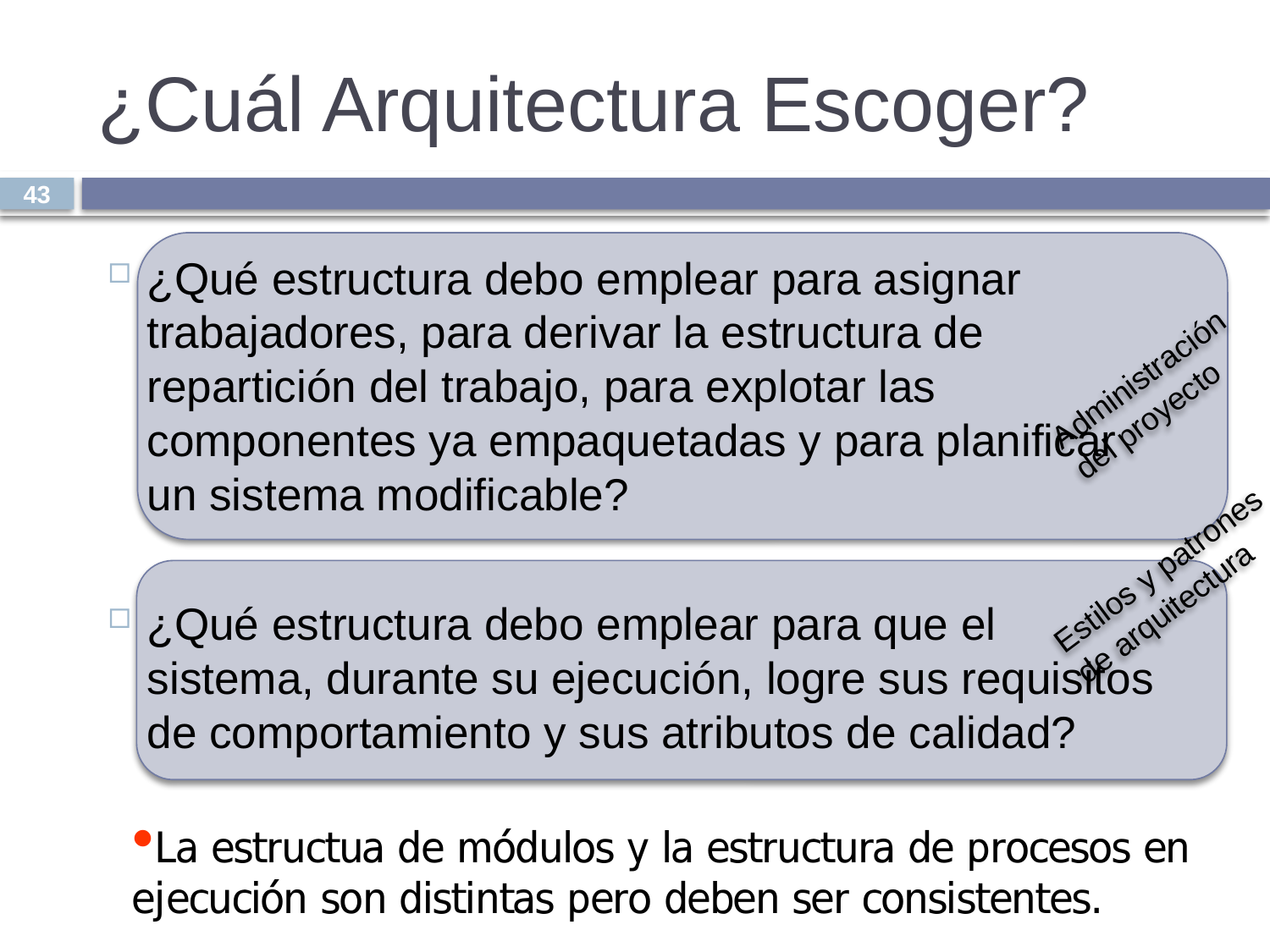

# ¿Cuál Arquitectura Escoger?
43

Administración
del proyecto
¿Qué estructura debo emplear para asignar trabajadores, para derivar la estructura de repartición del trabajo, para explotar las componentes ya empaquetadas y para planificar un sistema modificable?

¿Qué estructura debo emplear para que el sistema, durante su ejecución, logre sus requisitos de comportamiento y sus atributos de calidad?
Estilos y patrones
de arquitectura

La estructua de módulos y la estructura de procesos en
ejecución son distintas pero deben ser consistentes.